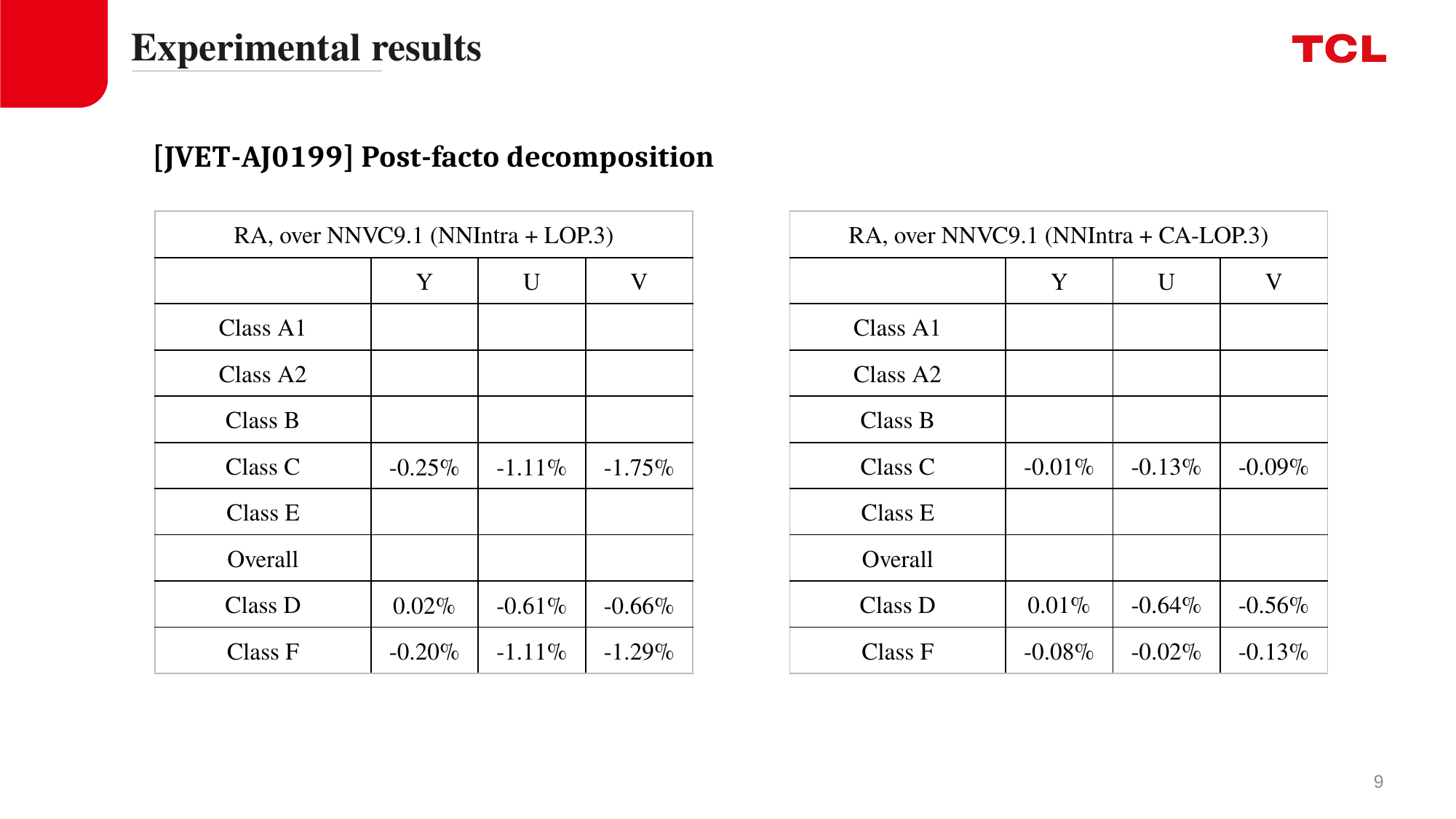

Experimental results
[JVET-AJ0199] Post-facto decomposition
| RA, over NNVC9.1 (NNIntra + LOP.3) |  |  |  |
| --- | --- | --- | --- |
|  | Y | U | V |
| Class A1 |  |  |  |
| Class A2 |  |  |  |
| Class B |  |  |  |
| Class C | -0.25% | -1.11% | -1.75% |
| Class E |  |  |  |
| Overall |  |  |  |
| Class D | 0.02% | -0.61% | -0.66% |
| Class F | -0.20% | -1.11% | -1.29% |
| RA, over NNVC9.1 (NNIntra + CA-LOP.3) |  |  |  |
| --- | --- | --- | --- |
|  | Y | U | V |
| Class A1 |  |  |  |
| Class A2 |  |  |  |
| Class B |  |  |  |
| Class C | -0.01% | -0.13% | -0.09% |
| Class E |  |  |  |
| Overall |  |  |  |
| Class D | 0.01% | -0.64% | -0.56% |
| Class F | -0.08% | -0.02% | -0.13% |
9